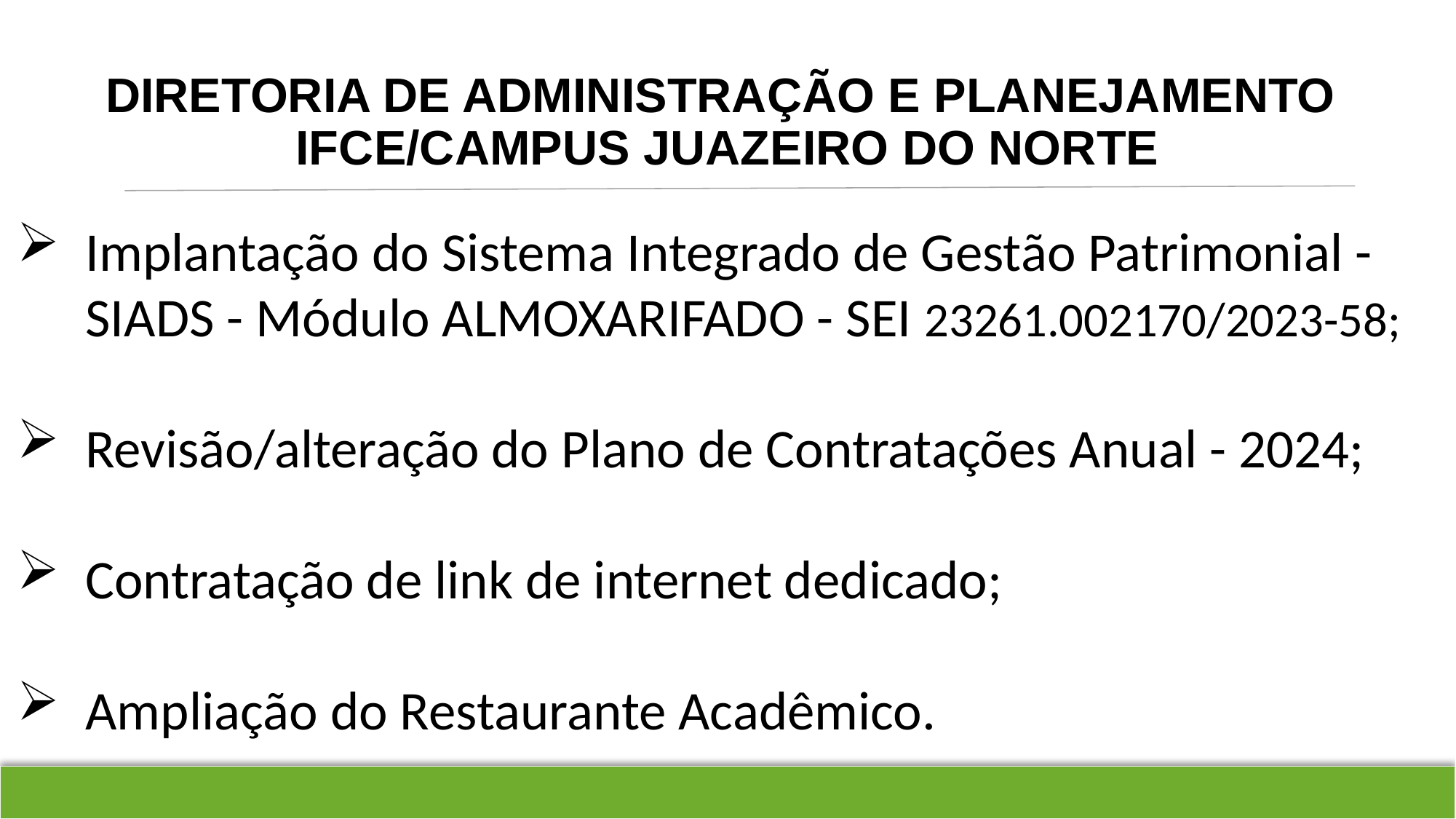

# DIRETORIA DE ADMINISTRAÇÃO E PLANEJAMENTO IFCE/CAMPUS JUAZEIRO DO NORTE

Implantação do Sistema Integrado de Gestão Patrimonial - SIADS - Módulo ALMOXARIFADO - SEI 23261.002170/2023-58;
Revisão/alteração do Plano de Contratações Anual - 2024;
Contratação de link de internet dedicado;
Ampliação do Restaurante Acadêmico.